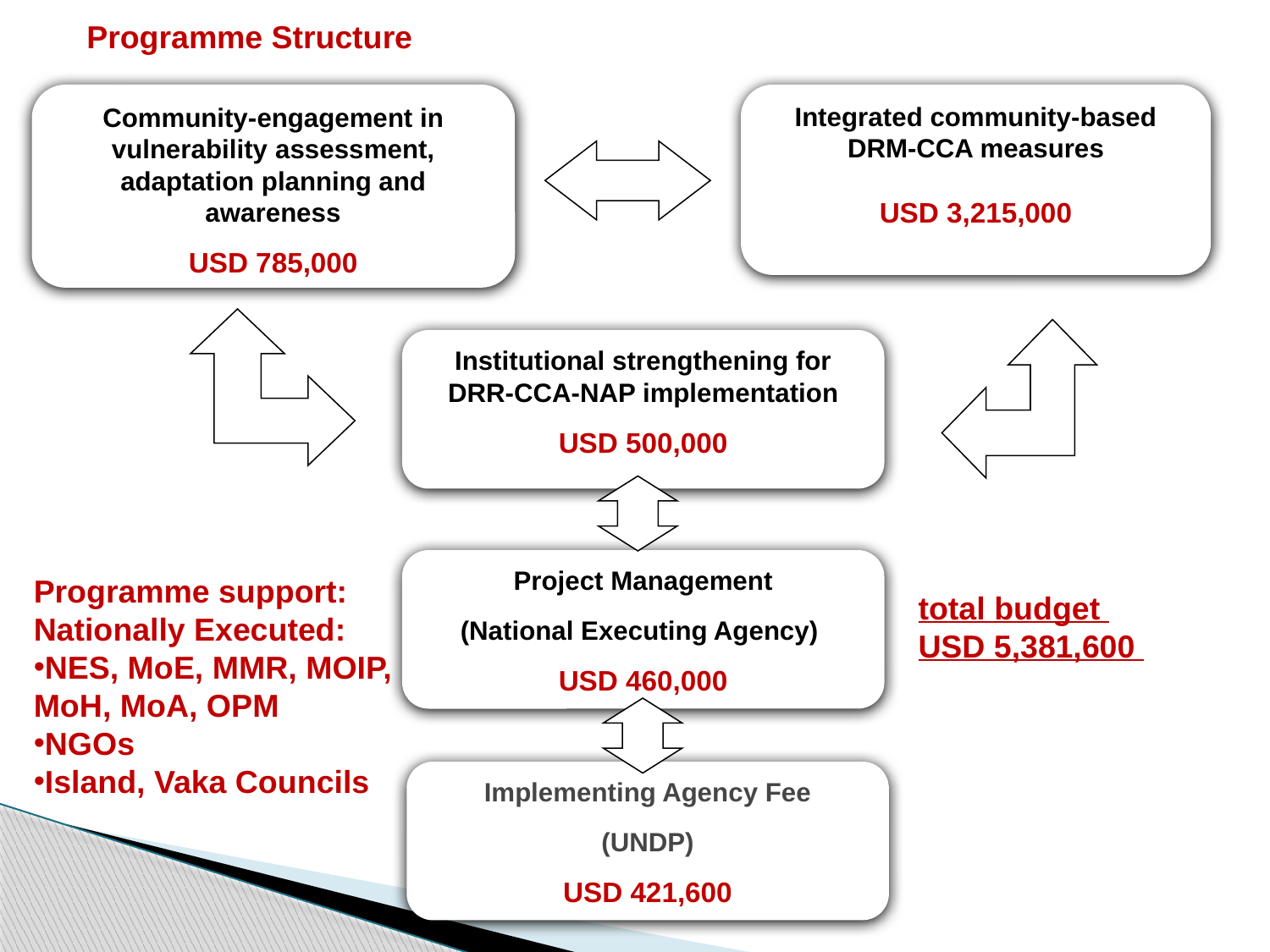

Programme Structure
Community-engagement in vulnerability assessment, adaptation planning and awareness
USD 785,000

Integrated community-based DRM-CCA measures

USD 3,215,000

Institutional strengthening for DRR-CCA-NAP implementation
USD 500,000

Project Management
(National Executing Agency)
USD 460,000

Programme support:
Nationally Executed:
NES, MoE, MMR, MOIP, MoH, MoA, OPM
NGOs
Island, Vaka Councils

total budget
USD 5,381,600

Implementing Agency Fee
(UNDP)
USD 421,600